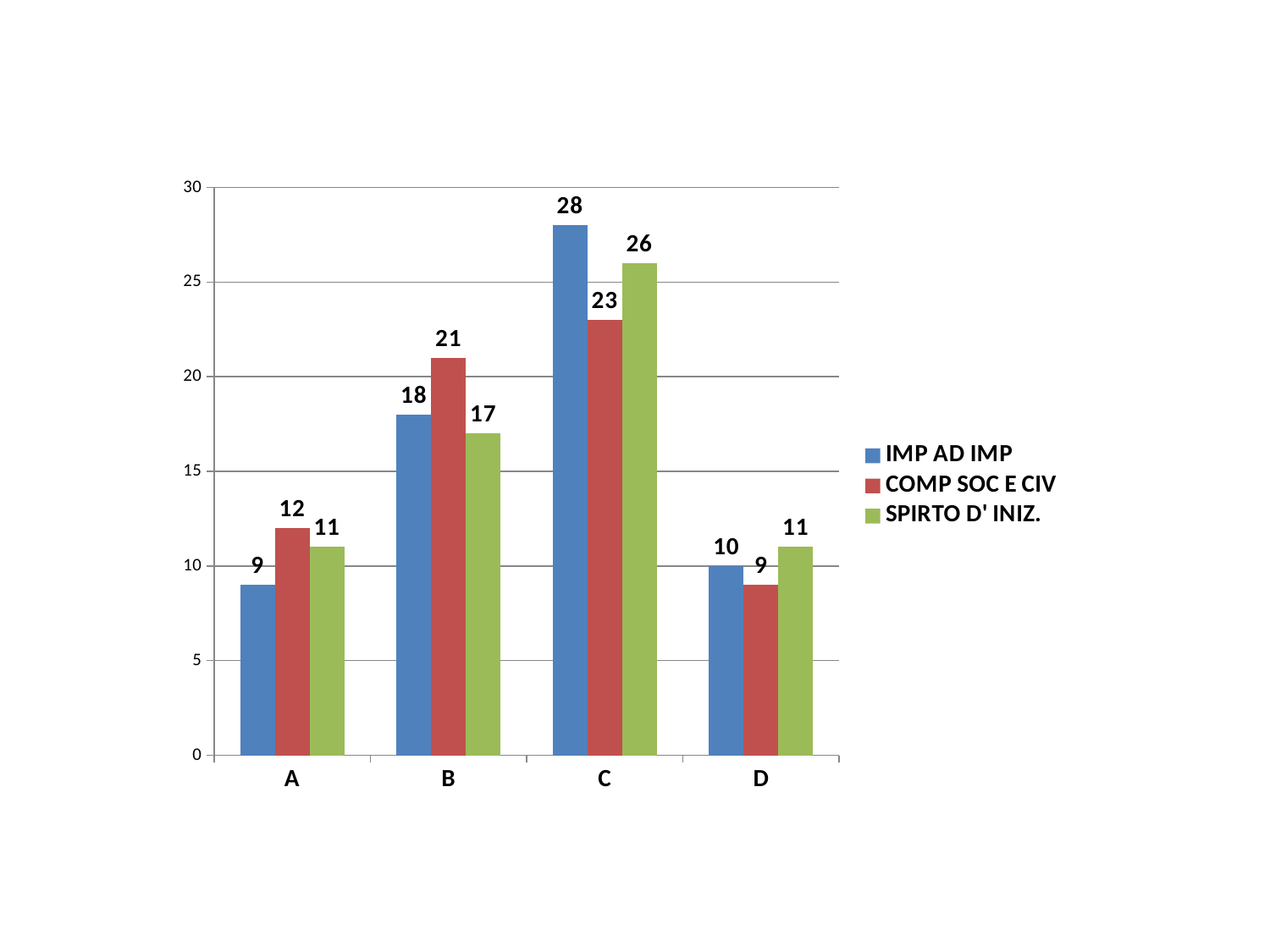

### Chart

| Category | IMP AD IMP  | COMP SOC E CIV | SPIRTO D' INIZ.  |
|---|---|---|---|
| A | 9.0 | 12.0 | 11.0 |
| B | 18.0 | 21.0 | 17.0 |
| C | 28.0 | 23.0 | 26.0 |
| D | 10.0 | 9.0 | 11.0 |